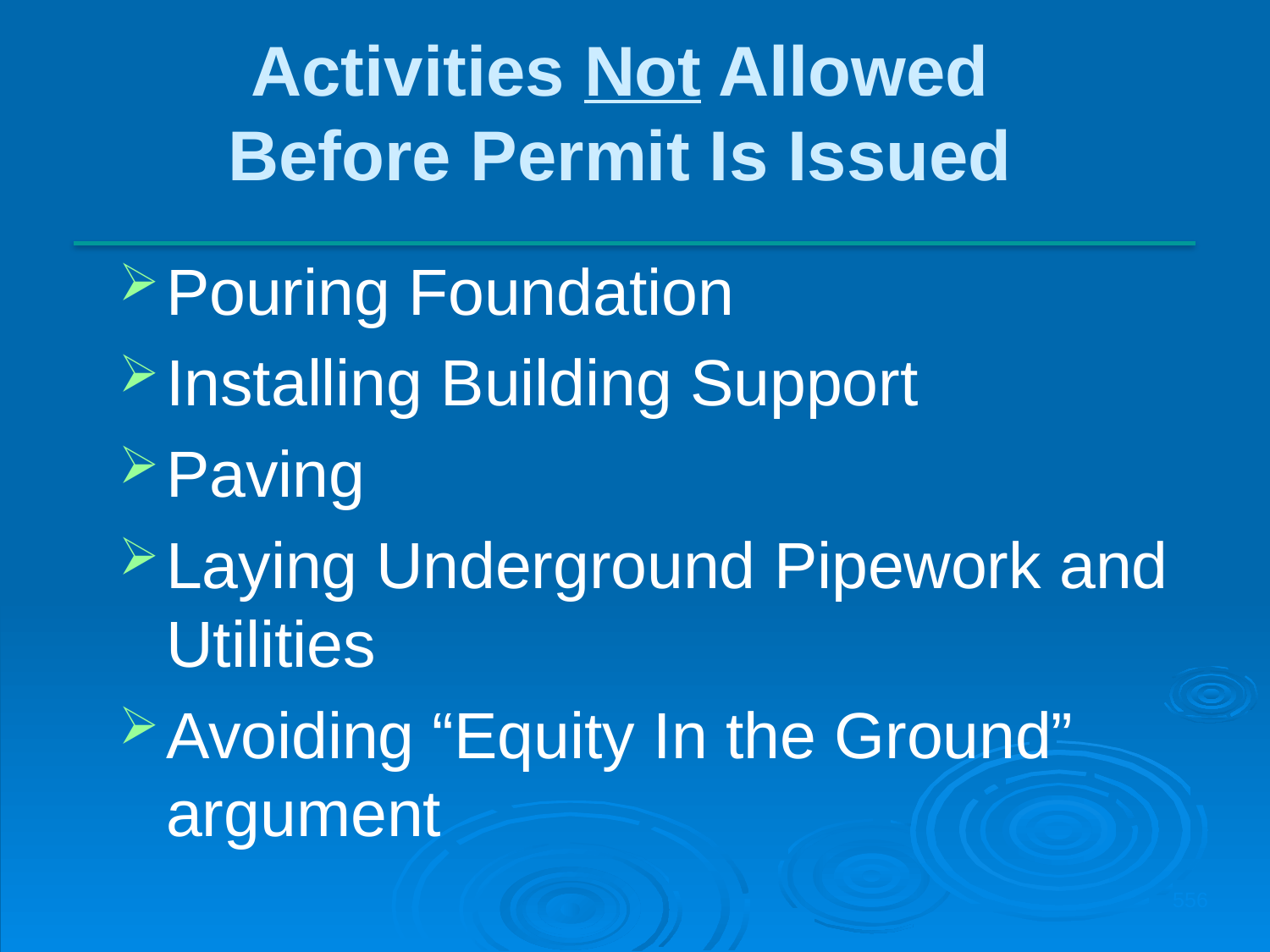

Activities Not Allowed
Before Permit Is Issued
Pouring Foundation
Installing Building Support
Paving
Laying Underground Pipework and Utilities
Avoiding “Equity In the Ground” argument
556